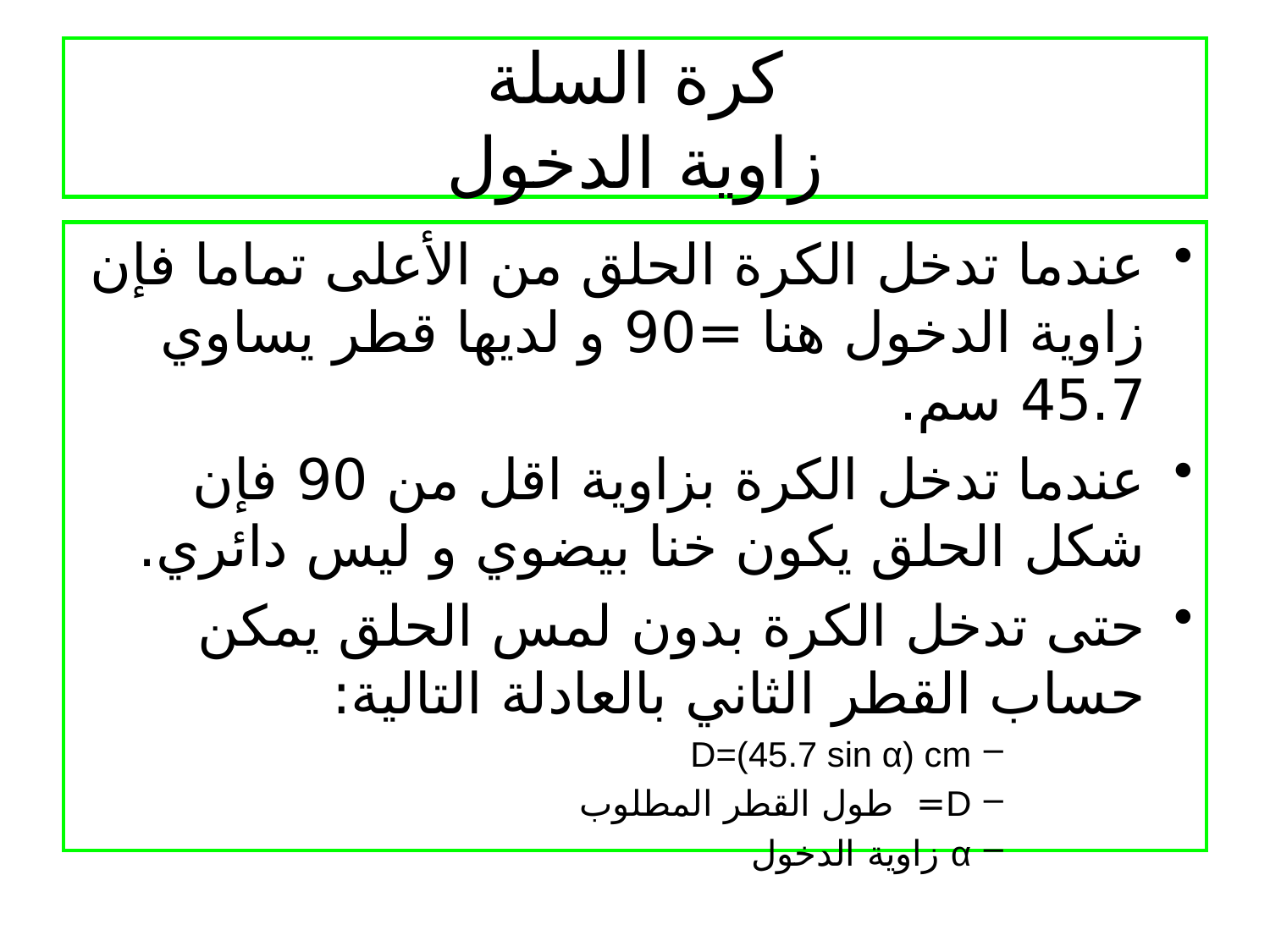

# كرة السلة زاوية الدخول
عندما تدخل الكرة الحلق من الأعلى تماما فإن زاوية الدخول هنا =90 و لديها قطر يساوي 45.7 سم.
عندما تدخل الكرة بزاوية اقل من 90 فإن شكل الحلق يكون خنا بيضوي و ليس دائري.
حتى تدخل الكرة بدون لمس الحلق يمكن حساب القطر الثاني بالعادلة التالية:
D=(45.7 sin α) cm
D=  طول القطر المطلوب
α زاوية الدخول